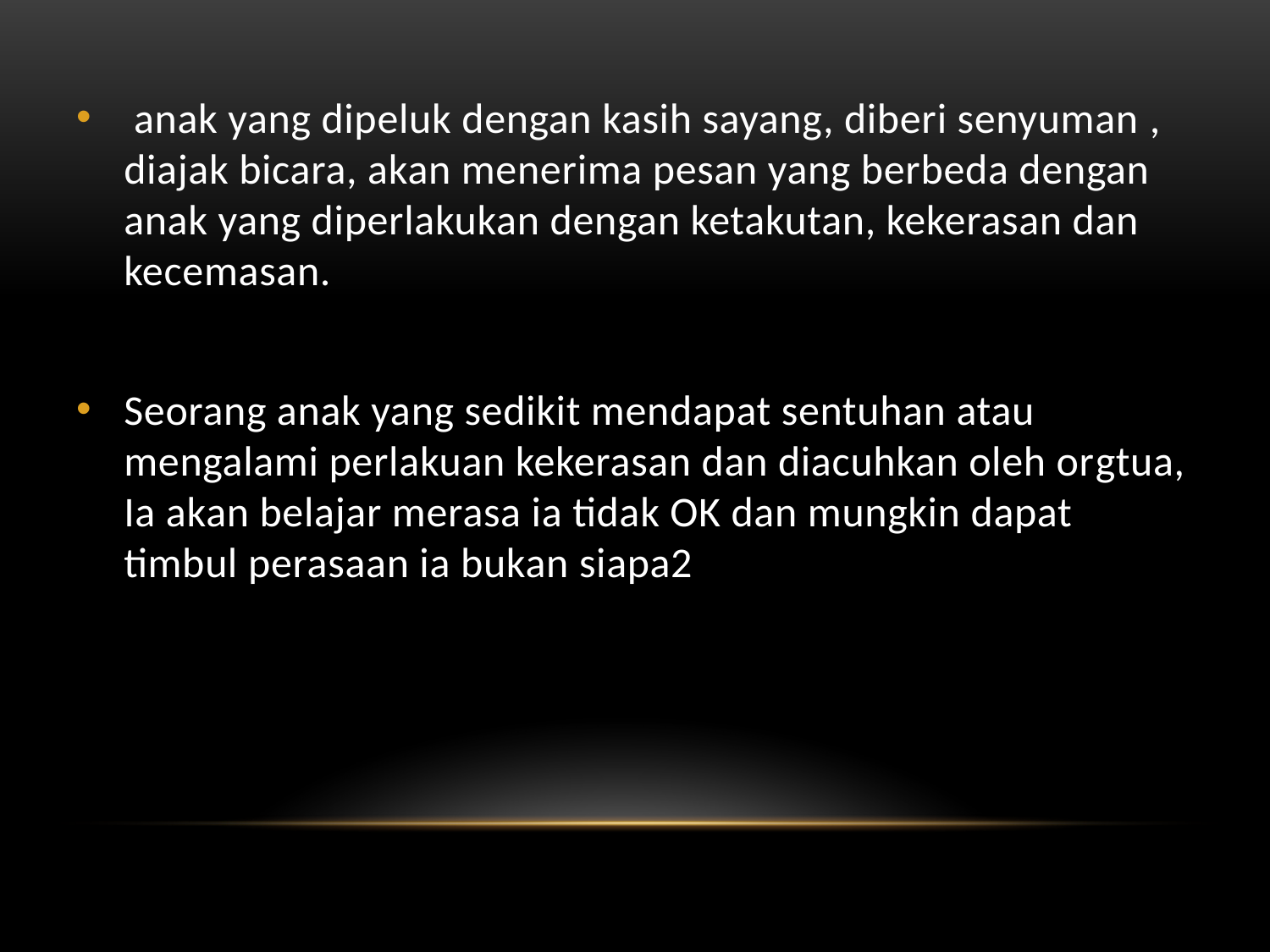

anak yang dipeluk dengan kasih sayang, diberi senyuman , diajak bicara, akan menerima pesan yang berbeda dengan anak yang diperlakukan dengan ketakutan, kekerasan dan kecemasan.

Seorang anak yang sedikit mendapat sentuhan atau mengalami perlakuan kekerasan dan diacuhkan oleh orgtua, Ia akan belajar merasa ia tidak OK dan mungkin dapat timbul perasaan ia bukan siapa2